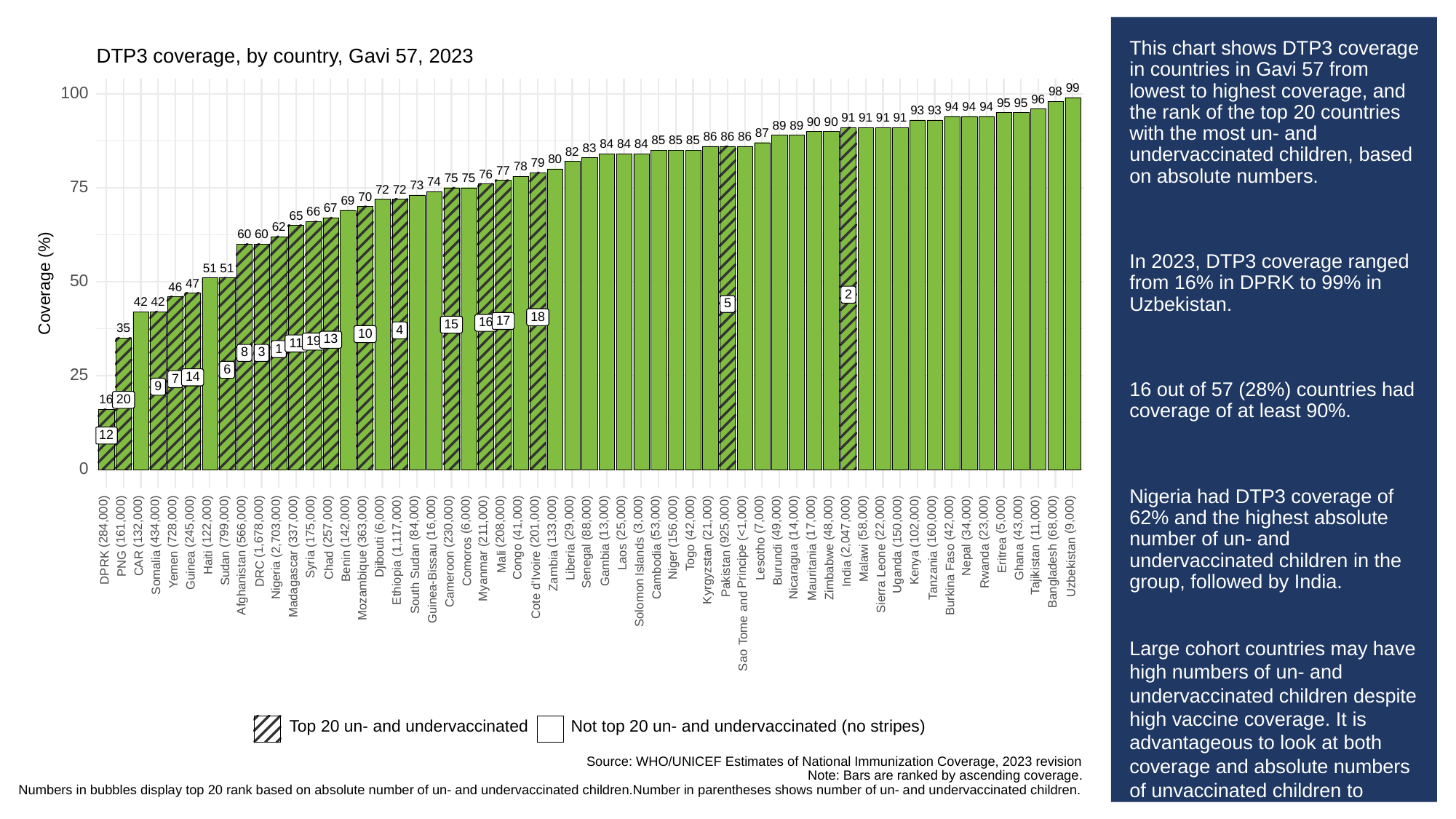

# This chart shows DTP3 coverage in countries in Gavi 57 from lowest to highest coverage, and the rank of the top 20 countries with the most un- and undervaccinated children, based on absolute numbers.

In 2023, DTP3 coverage ranged from 16% in DPRK to 99% in Uzbekistan.

16 out of 57 (28%) countries had coverage of at least 90%.

Nigeria had DTP3 coverage of 62% and the highest absolute number of un- and undervaccinated children in the group, followed by India.

Large cohort countries may have high numbers of un- and undervaccinated children despite high vaccine coverage. It is advantageous to look at both coverage and absolute numbers of unvaccinated children to ensure vulnerable countries with small birth cohorts are not missed.

DTP3 coverage, by country, Gavi 57, 2023

99
100
98

96

95
95

94
94
94
93
93

91
91
91
91

90
90

89
89

87

86
86
86

85
85
85
84
84
84

83

82

80

79

78

77

76

75
75

74

73
75

72
72

70

69

67

66

65

62

60
60

51
51

50
Coverage (%)

47

46

2

42
42

5

18

17

16

15

35

4

10

13

19

11

1

3
8

6

25

14

7

9

20

16

12

0

(6,000)
(6,000)
(3,000)
(7,000)
(5,000)
(9,000)
(84,000)
(16,000)
(41,000)
(29,000)
(88,000)
(13,000)
(25,000)
(53,000)
(42,000)
(21,000)
(49,000)
(14,000)
(17,000)
(48,000)
(58,000)
(22,000)
(42,000)
(34,000)
(23,000)
(43,000)
(11,000)
(68,000)
(<1,000)
(284,000)
(161,000)
(132,000)
(434,000)
(728,000)
(245,000)
(122,000)
(799,000)
(566,000)
(337,000)
(175,000)
(257,000)
(142,000)
(363,000)
(230,000)
(211,000)
(208,000)
(201,000)
(133,000)
(156,000)
(925,000)
(150,000)
(102,000)
(160,000)
(1,678,000)
(2,703,000)
(1,117,000)
(2,047,000)
Eritrea
Djibouti
Islands
Togo
Laos
Faso
Nepal
Lesotho
Congo
Leone
Sudan
Comoros
Mali
Ghana
Liberia
Malawi
Haiti
Syria
CAR
PNG
Niger
Burundi
Senegal
Principe
Gambia
Chad
Rwanda
Benin
Kenya
Uzbekistan
DPRK
Sudan
Tajikistan
Yemen
Guinea
d’Ivoire
Nicaragua
Uganda
Zambia
Cambodia
Zimbabwe
Mauritania
Somalia
Kyrgyzstan
DRC
Pakistan
India
Myanmar
Bangladesh
Tanzania
Nigeria
Cameroon
Afghanistan
Ethiopia
Madagascar
Guinea-Bissau
Mozambique
Burkina
Sierra
South
and
Solomon
Cote
Tome
Sao

Not top 20 un- and undervaccinated (no stripes)
Top 20 un- and undervaccinated

Source: WHO/UNICEF Estimates of National Immunization Coverage, 2023 revision
Note: Bars are ranked by ascending coverage.
Numbers in bubbles display top 20 rank based on absolute number of un- and undervaccinated children.Number in parentheses shows number of un- and undervaccinated children.